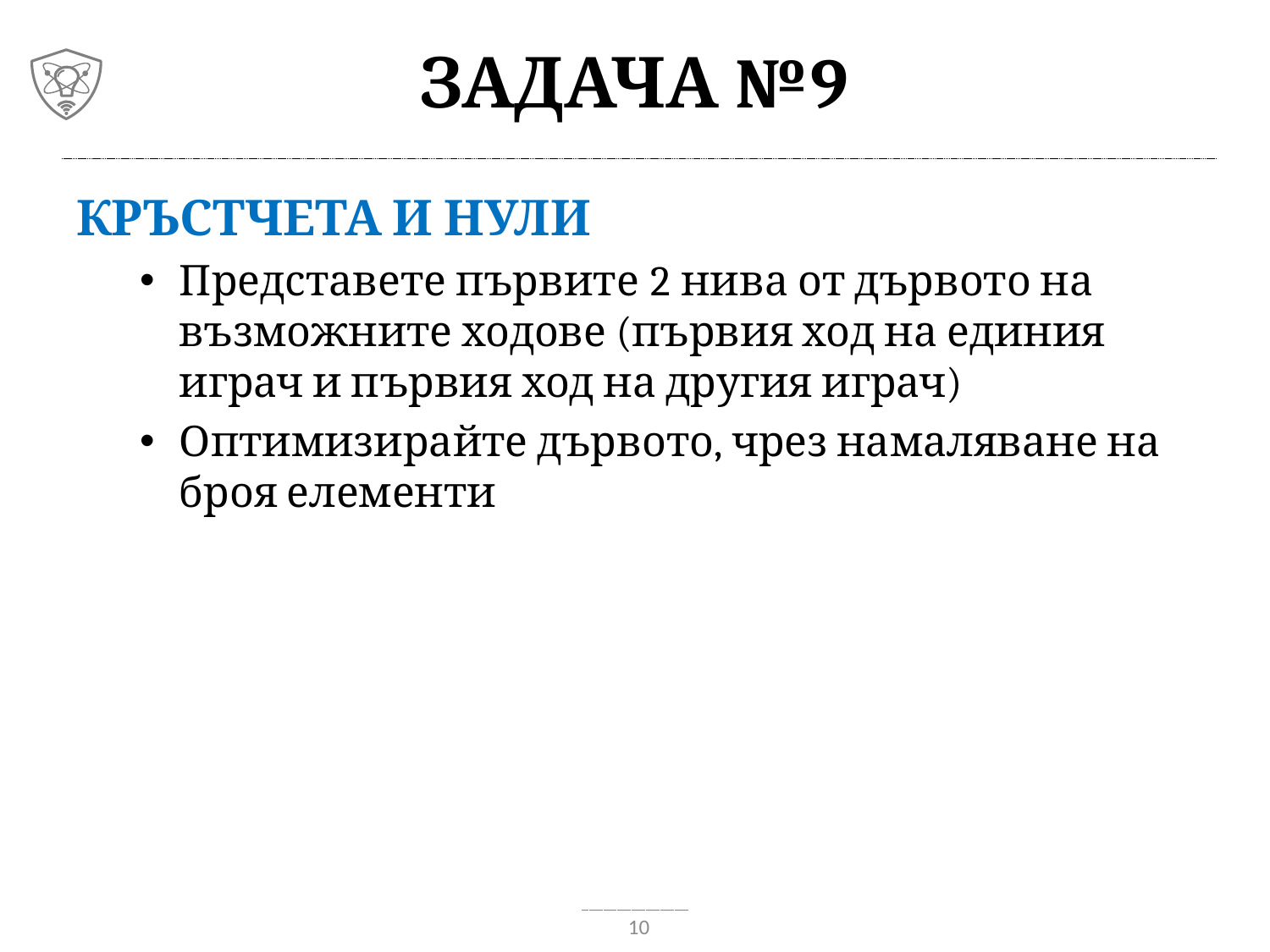

# Задача №9
Кръстчета и нули
Представете първите 2 нива от дървото на възможните ходове (първия ход на единия играч и първия ход на другия играч)
Оптимизирайте дървото, чрез намаляване на броя елементи
10